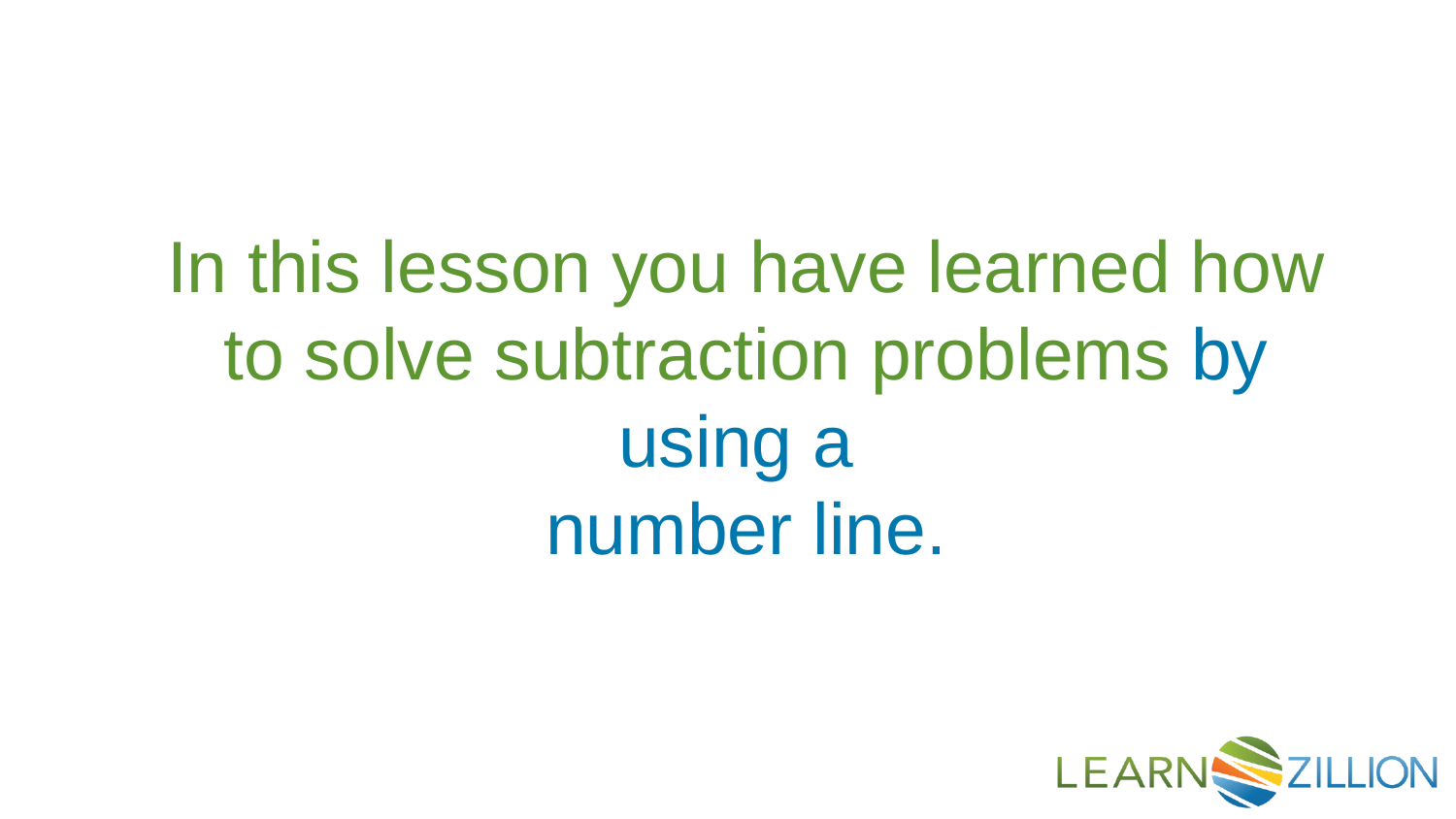

In this lesson you have learned how to solve subtraction problems by using a
number line.